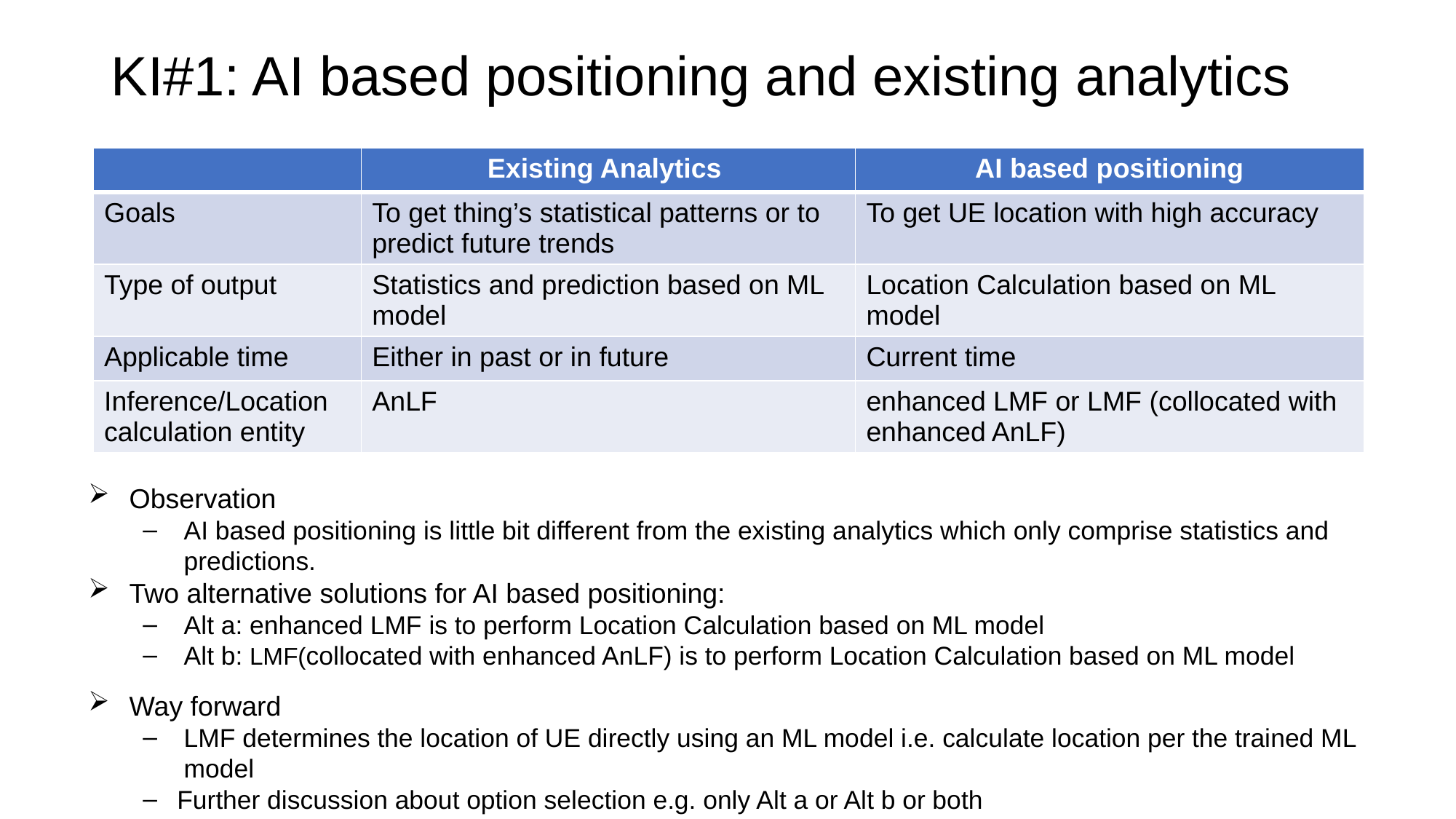

# KI#1: AI based positioning and existing analytics
|  | Existing Analytics | AI based positioning |
| --- | --- | --- |
| Goals | To get thing’s statistical patterns or to predict future trends | To get UE location with high accuracy |
| Type of output | Statistics and prediction based on ML model | Location Calculation based on ML model |
| Applicable time | Either in past or in future | Current time |
| Inference/Location calculation entity | AnLF | enhanced LMF or LMF (collocated with enhanced AnLF) |
Observation
AI based positioning is little bit different from the existing analytics which only comprise statistics and predictions.
Two alternative solutions for AI based positioning:
Alt a: enhanced LMF is to perform Location Calculation based on ML model
Alt b: LMF(collocated with enhanced AnLF) is to perform Location Calculation based on ML model

Way forward
LMF determines the location of UE directly using an ML model i.e. calculate location per the trained ML model
Further discussion about option selection e.g. only Alt a or Alt b or both